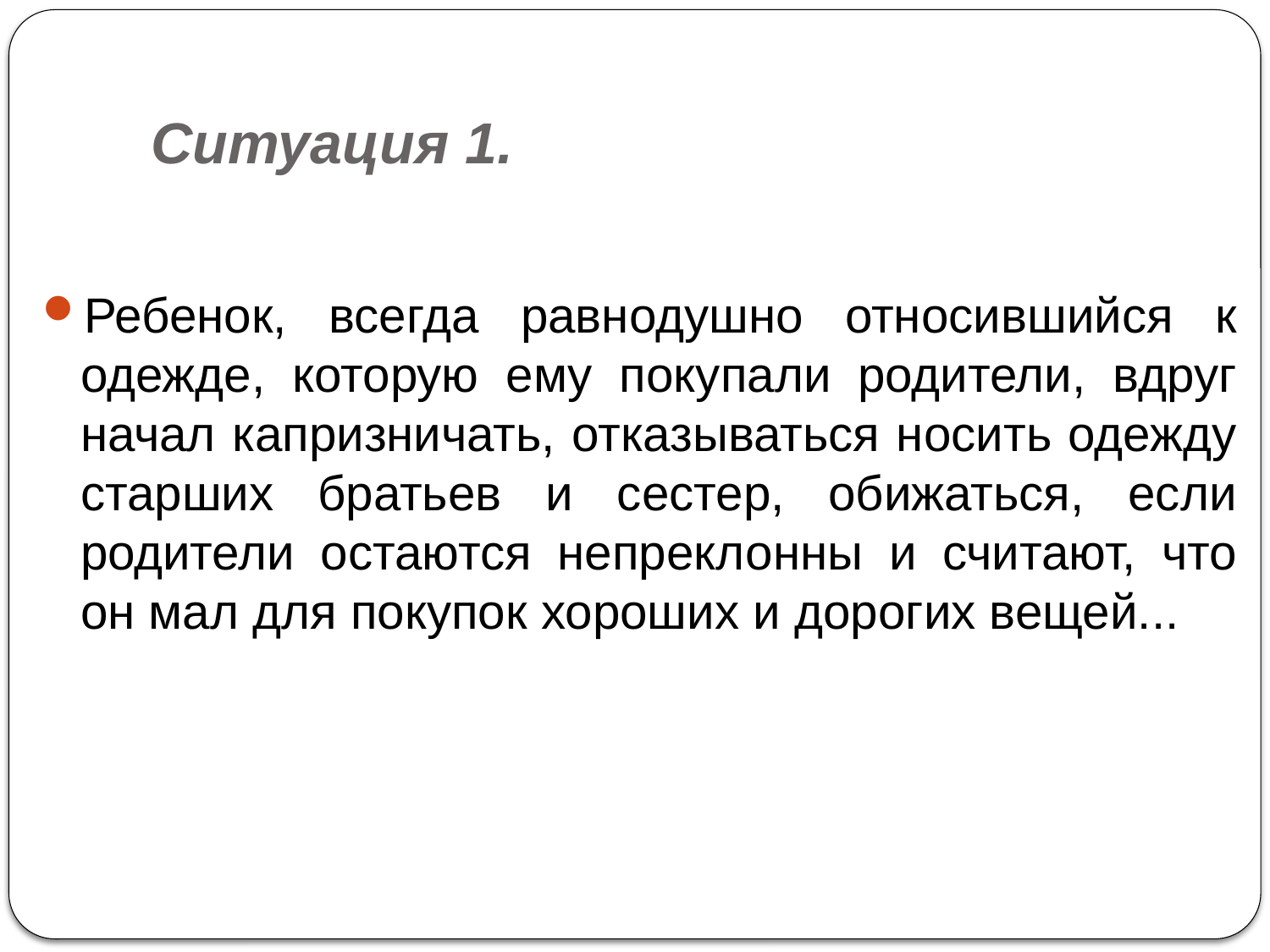

# Ситуация 1.
Ребенок, всегда равнодушно относившийся к одежде, которую ему покупали родители, вдруг начал капризничать, отказываться носить одежду старших братьев и сестер, обижаться, если родители остаются непреклонны и считают, что он мал для покупок хороших и дорогих вещей...